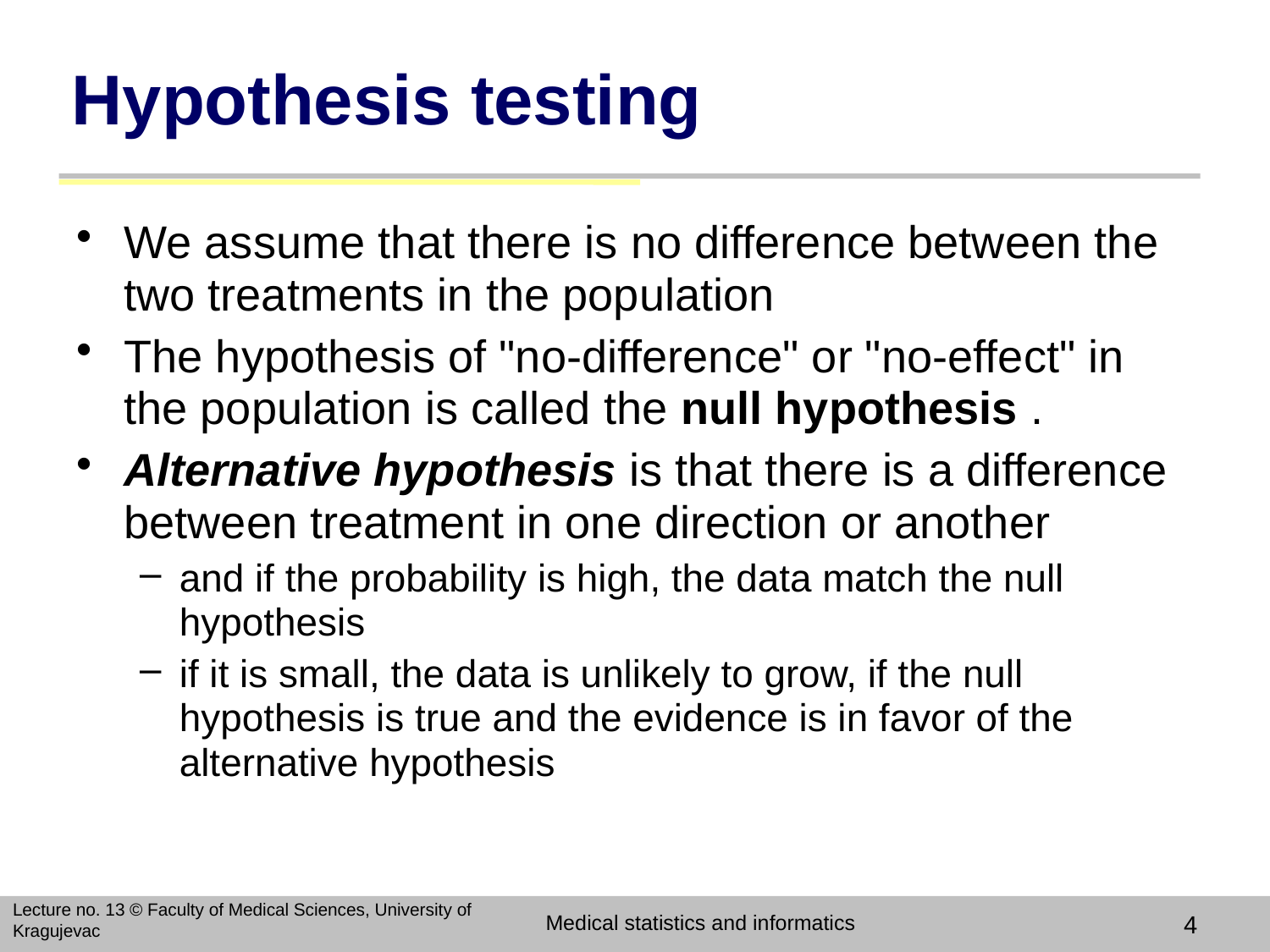

# Hypothesis testing
We assume that there is no difference between the two treatments in the population
The hypothesis of "no-difference" or "no-effect" in the population is called the null hypothesis .
Alternative hypothesis is that there is a difference between treatment in one direction or another
and if the probability is high, the data match the null hypothesis
if it is small, the data is unlikely to grow, if the null hypothesis is true and the evidence is in favor of the alternative hypothesis
Lecture no. 13 © Faculty of Medical Sciences, University of Kragujevac
Medical statistics and informatics
4